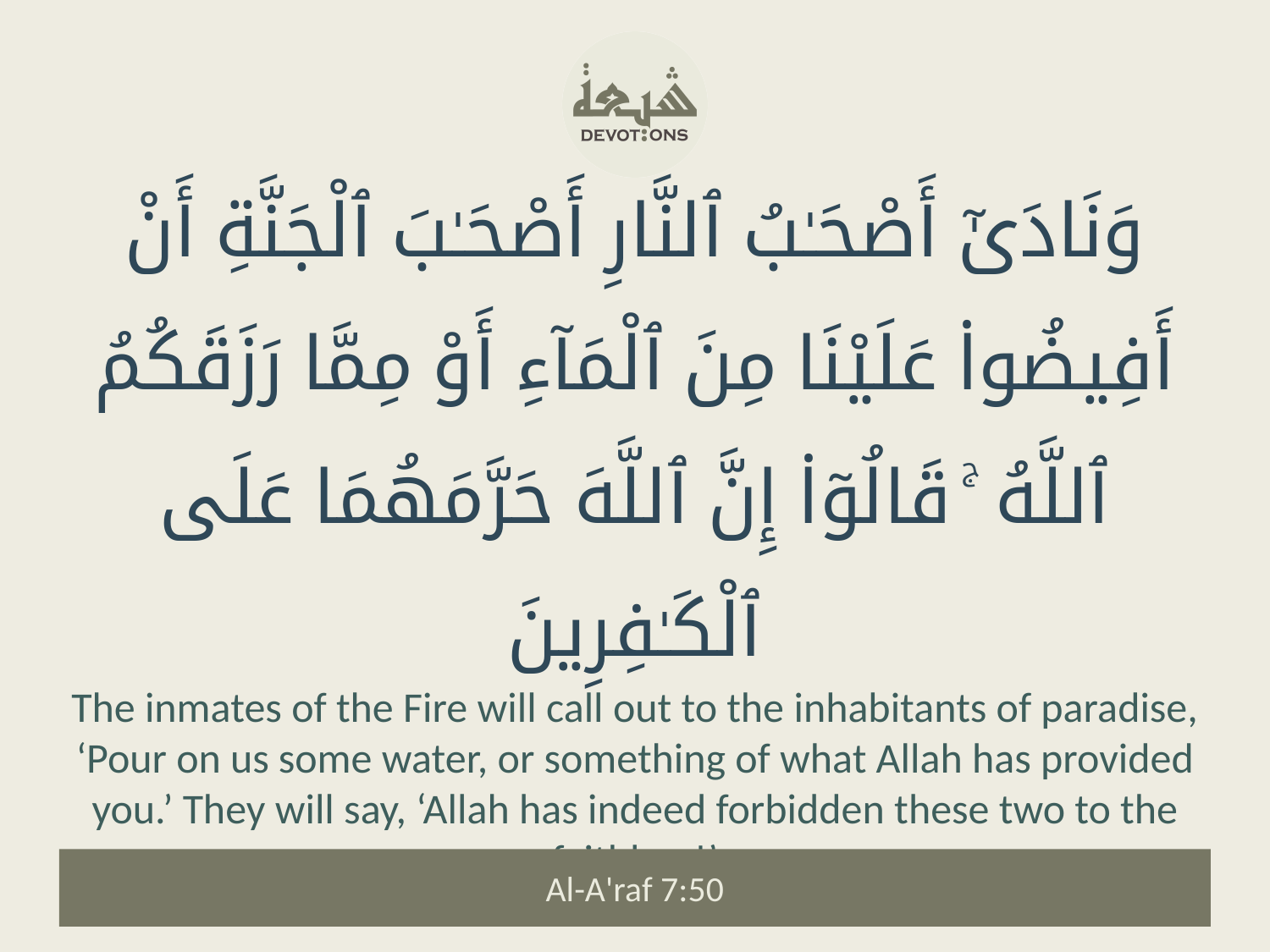

وَنَادَىٰٓ أَصْحَـٰبُ ٱلنَّارِ أَصْحَـٰبَ ٱلْجَنَّةِ أَنْ أَفِيضُوا۟ عَلَيْنَا مِنَ ٱلْمَآءِ أَوْ مِمَّا رَزَقَكُمُ ٱللَّهُ ۚ قَالُوٓا۟ إِنَّ ٱللَّهَ حَرَّمَهُمَا عَلَى ٱلْكَـٰفِرِينَ
The inmates of the Fire will call out to the inhabitants of paradise, ‘Pour on us some water, or something of what Allah has provided you.’ They will say, ‘Allah has indeed forbidden these two to the faithless!’
Al-A'raf 7:50